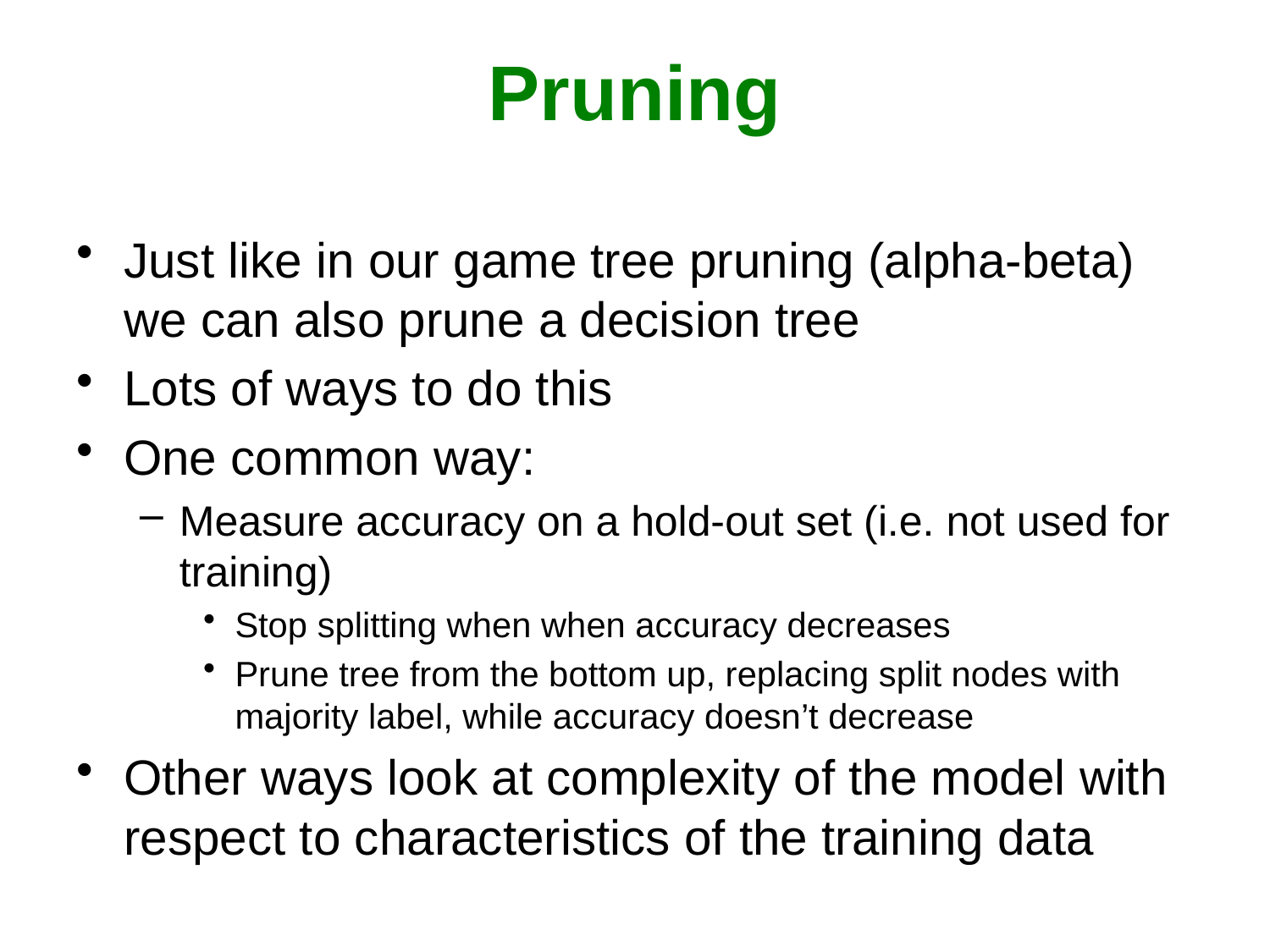

# Pruning
Just like in our game tree pruning (alpha-beta) we can also prune a decision tree
Lots of ways to do this
One common way:
Measure accuracy on a hold-out set (i.e. not used for training)
Stop splitting when when accuracy decreases
Prune tree from the bottom up, replacing split nodes with majority label, while accuracy doesn’t decrease
Other ways look at complexity of the model with respect to characteristics of the training data